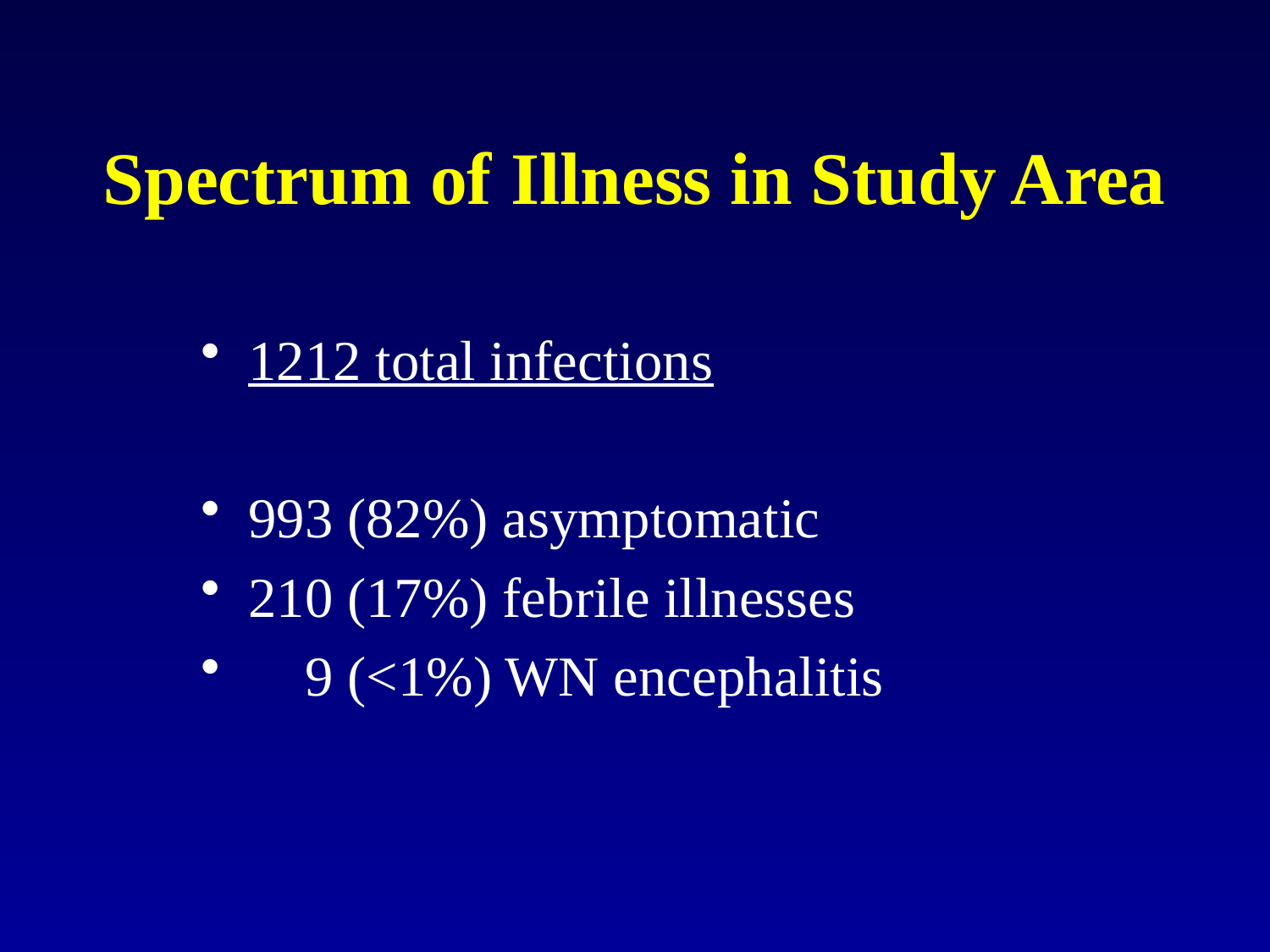

# Spectrum of Illness in Study Area
1212 total infections

993 (82%) asymptomatic
210 (17%) febrile illnesses
    9 (<1%) WN encephalitis